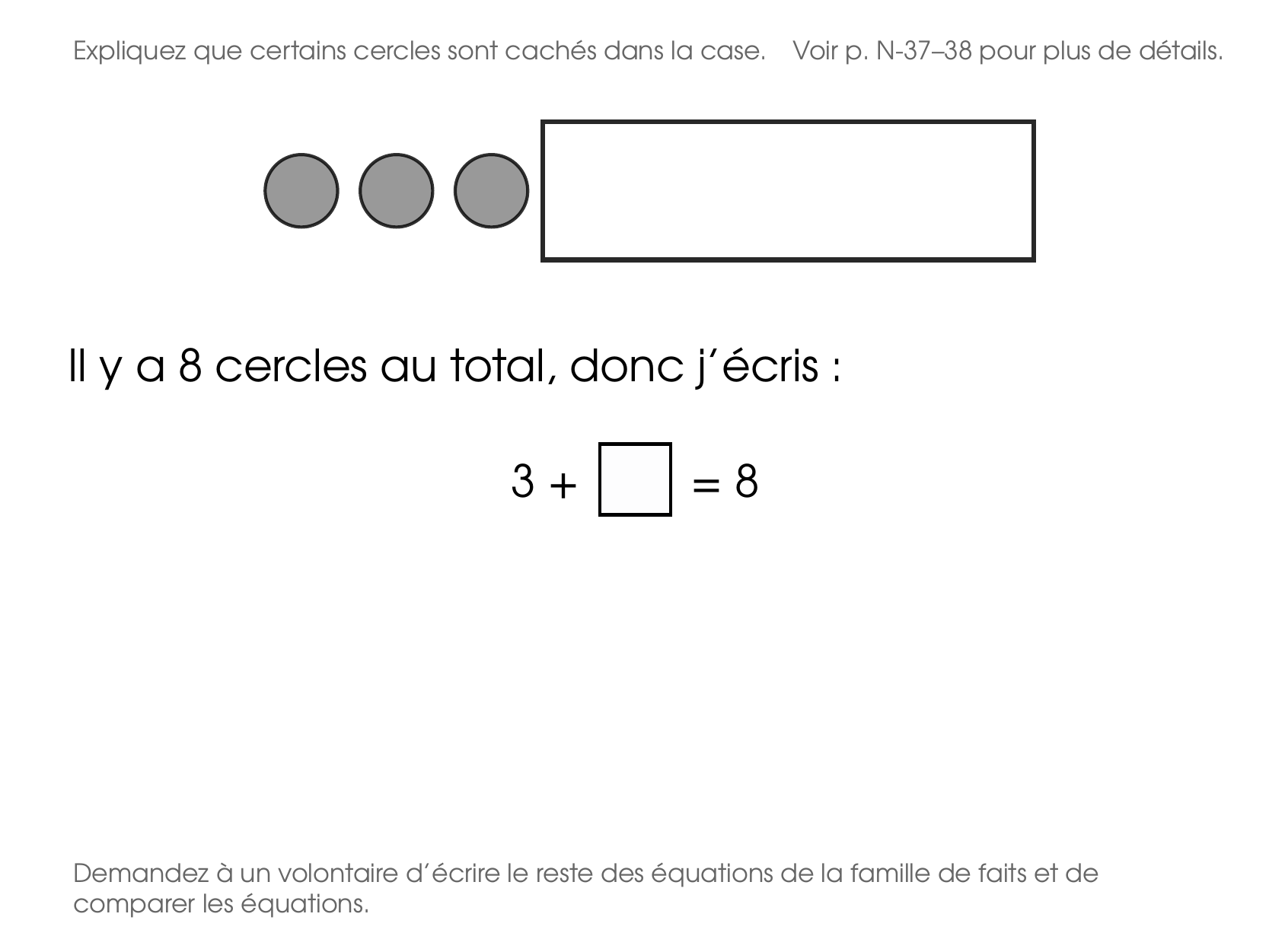

Expliquez que certains cercles sont cachés dans la case.
Voir p. N-37–38 pour plus de détails.

Il y a 8 cercles au total, donc j’écris :

3 +         = 8
Demandez à un volontaire d’écrire le reste des équations de la famille de faits et de comparer les équations.